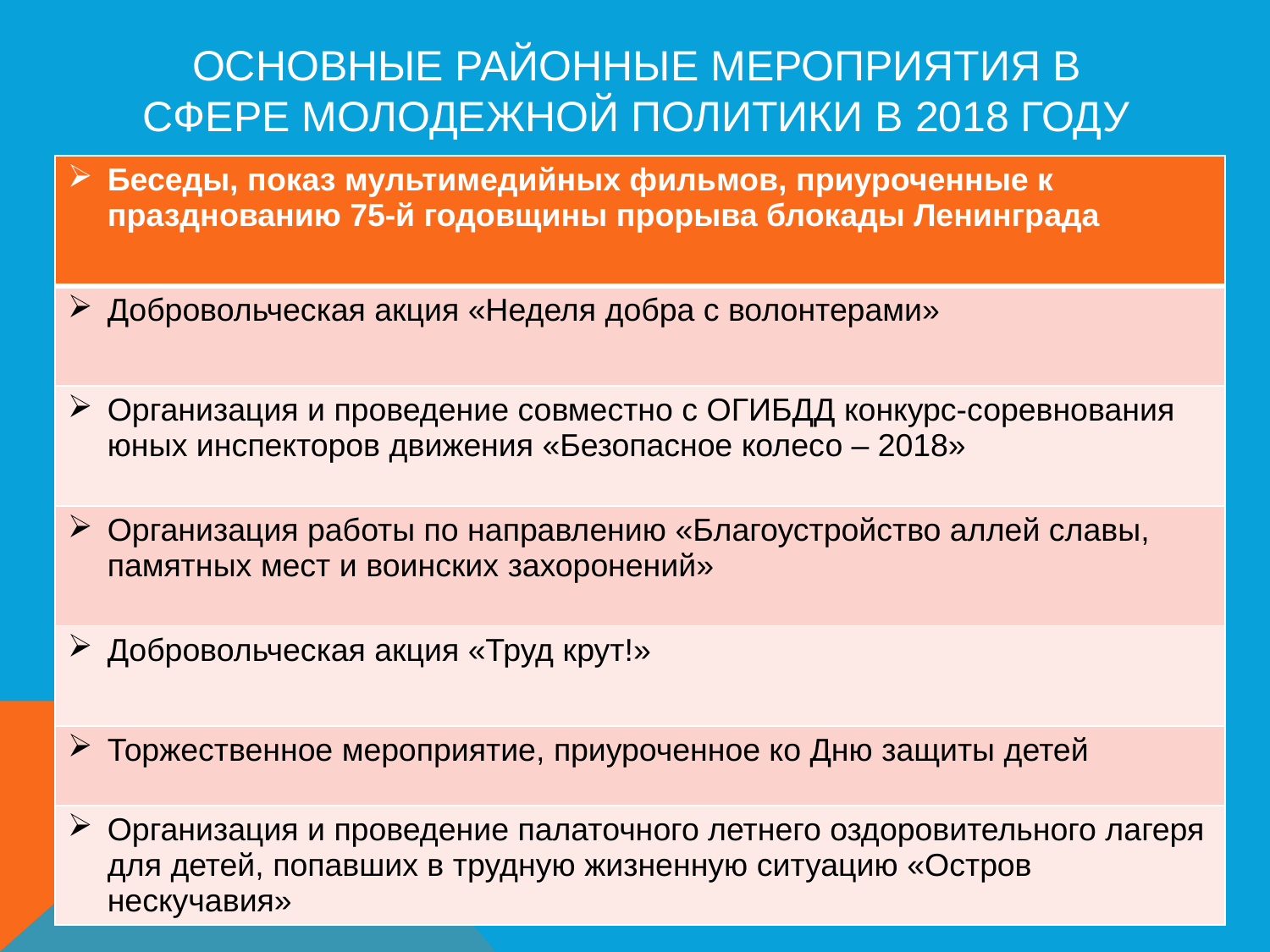

# Основные Районные мероприятия в сфере молодежной политики в 2018 году
| Беседы, показ мультимедийных фильмов, приуроченные к празднованию 75-й годовщины прорыва блокады Ленинграда |
| --- |
| Добровольческая акция «Неделя добра с волонтерами» |
| Организация и проведение совместно с ОГИБДД конкурс-соревнования юных инспекторов движения «Безопасное колесо – 2018» |
| Организация работы по направлению «Благоустройство аллей славы, памятных мест и воинских захоронений» |
| Добровольческая акция «Труд крут!» |
| Торжественное мероприятие, приуроченное ко Дню защиты детей |
| Организация и проведение палаточного летнего оздоровительного лагеря для детей, попавших в трудную жизненную ситуацию «Остров нескучавия» |